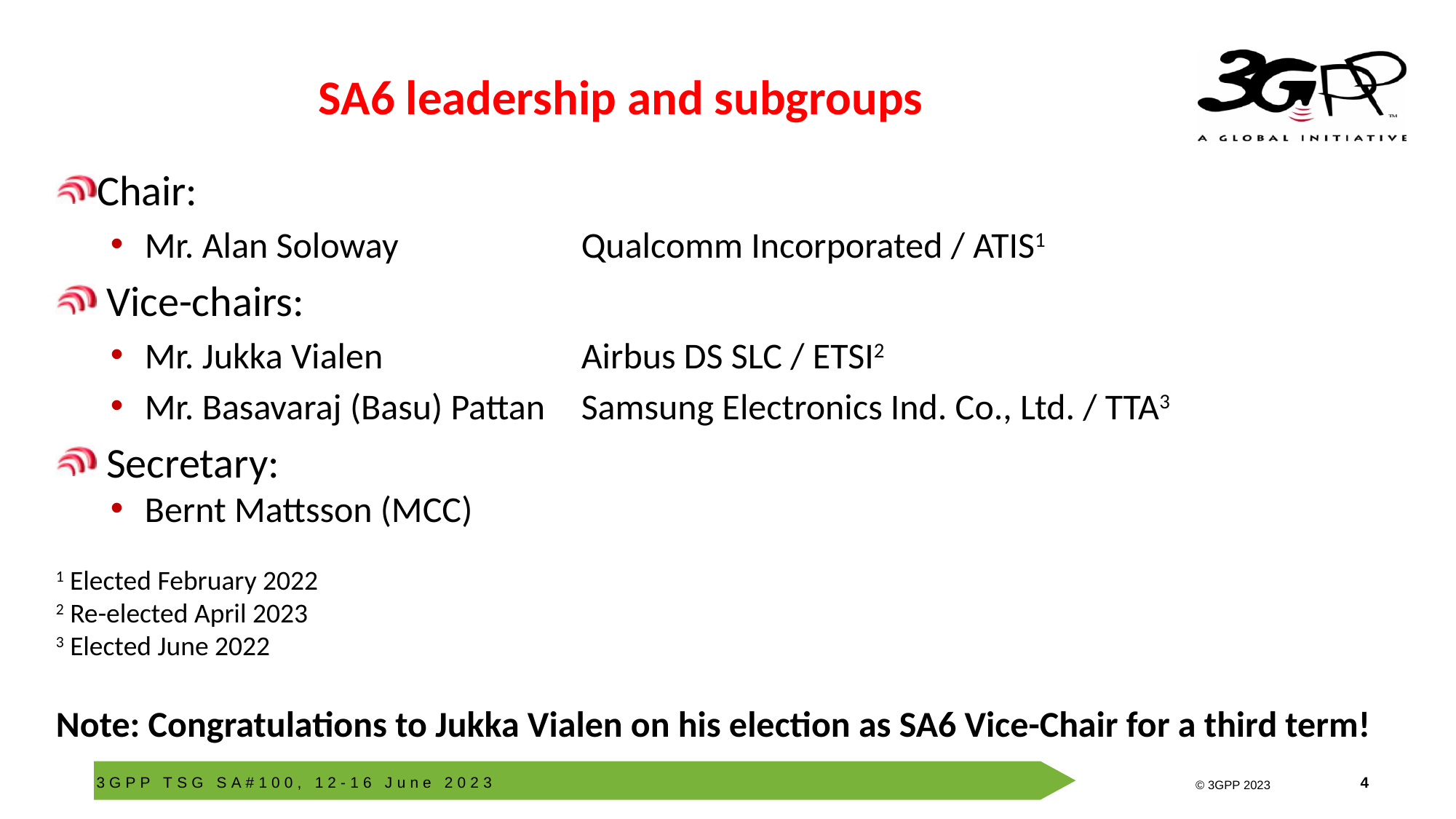

# SA6 leadership and subgroups
Chair:
Mr. Alan Soloway		Qualcomm Incorporated / ATIS1
 Vice-chairs:
Mr. Jukka Vialen		Airbus DS SLC / ETSI2
Mr. Basavaraj (Basu) Pattan	Samsung Electronics Ind. Co., Ltd. / TTA3
 Secretary:
Bernt Mattsson (MCC)

1 Elected February 2022
2 Re-elected April 2023
3 Elected June 2022

Note: Congratulations to Jukka Vialen on his election as SA6 Vice-Chair for a third term!